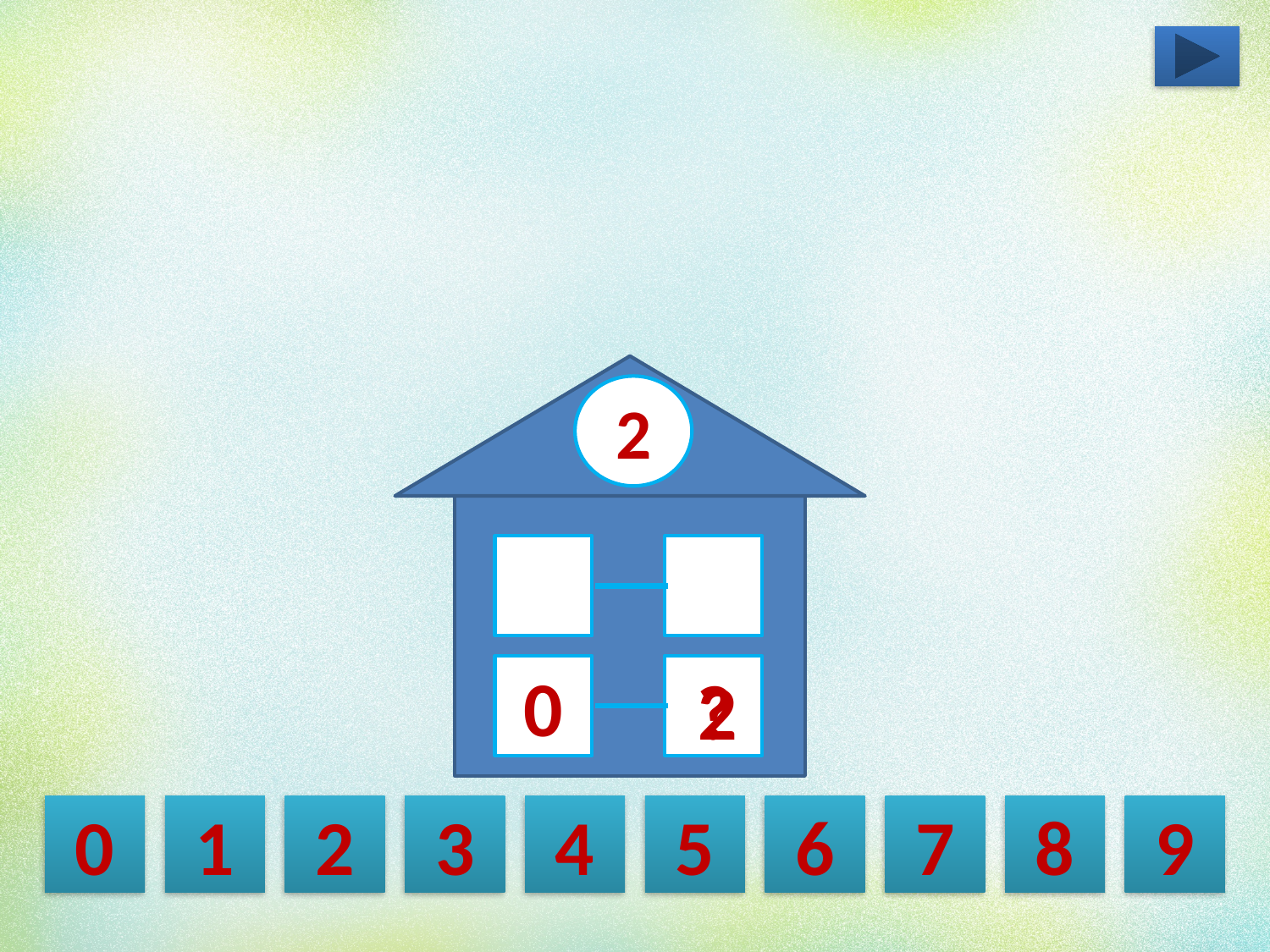

2

0

?
2
0
1
2
3
4
5
6
7
8
9